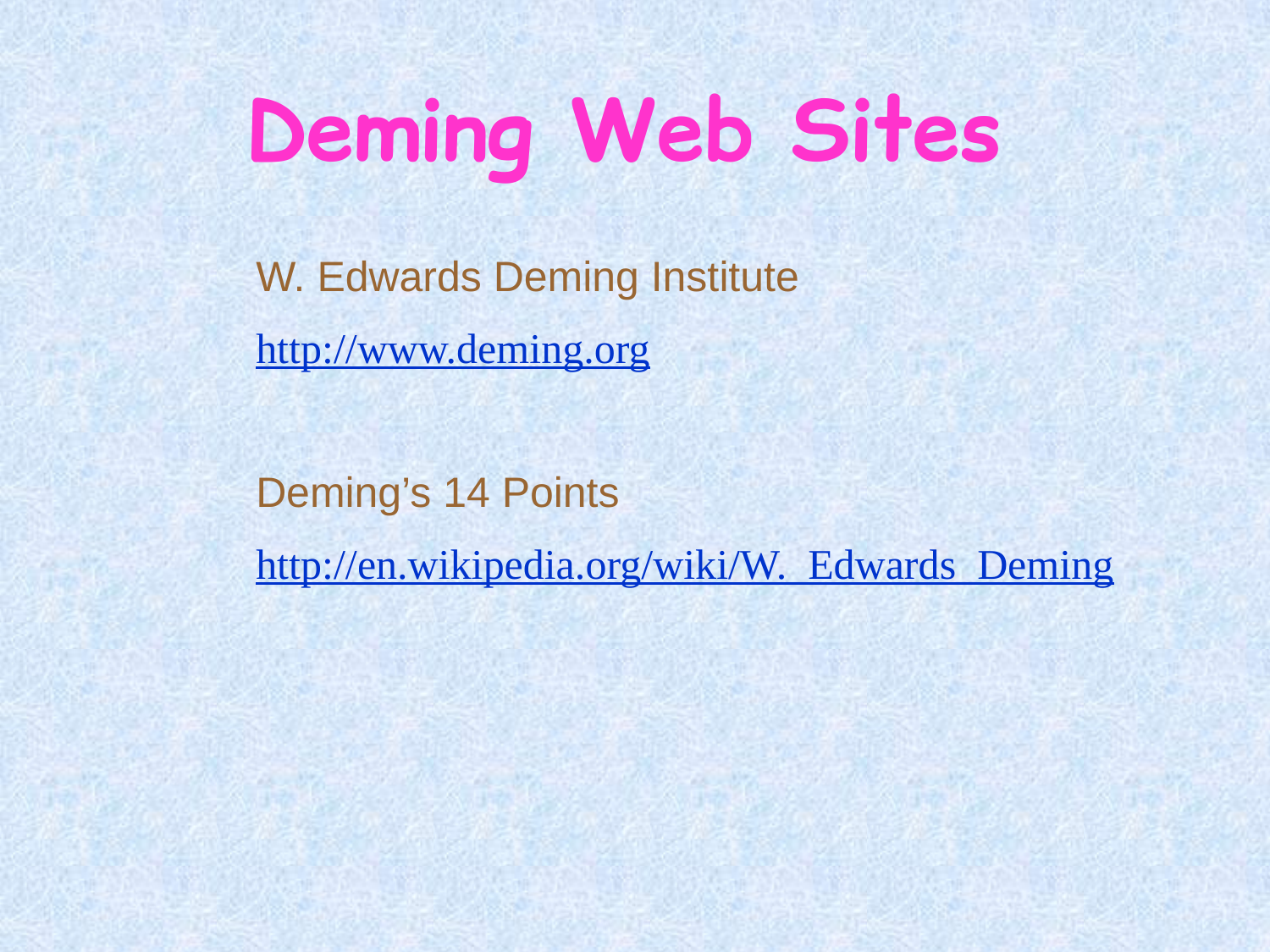

# Deming Web Sites
W. Edwards Deming Institute
http://www.deming.org

Deming’s 14 Points
http://en.wikipedia.org/wiki/W._Edwards_Deming